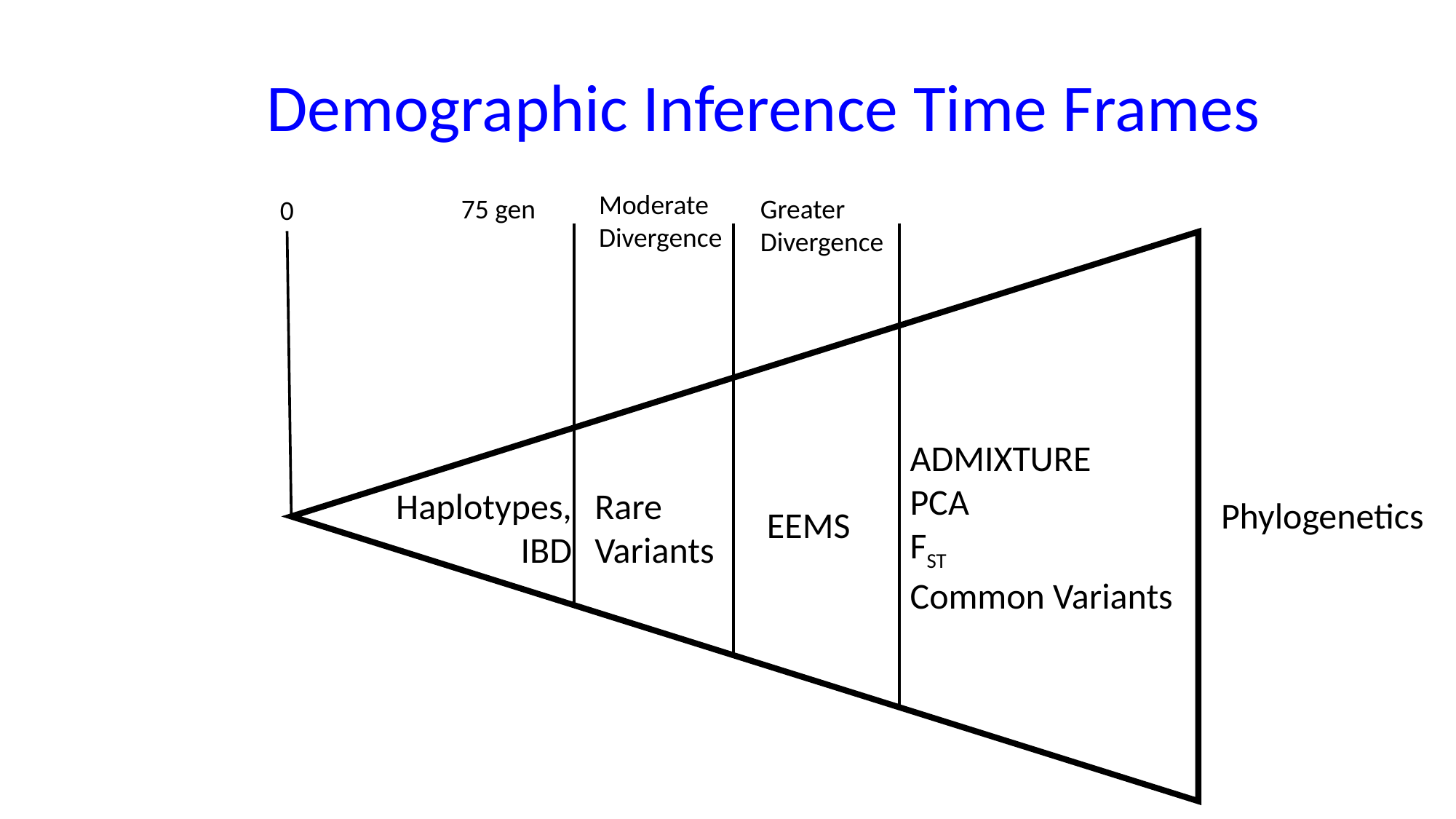

# Demographic Inference Time Frames

Moderate
Divergence
75 gen
Greater Divergence
0
ADMIXTURE
PCA
FST
Common Variants

Rare
Variants
Haplotypes,
 IBD
Phylogenetics
 EEMS